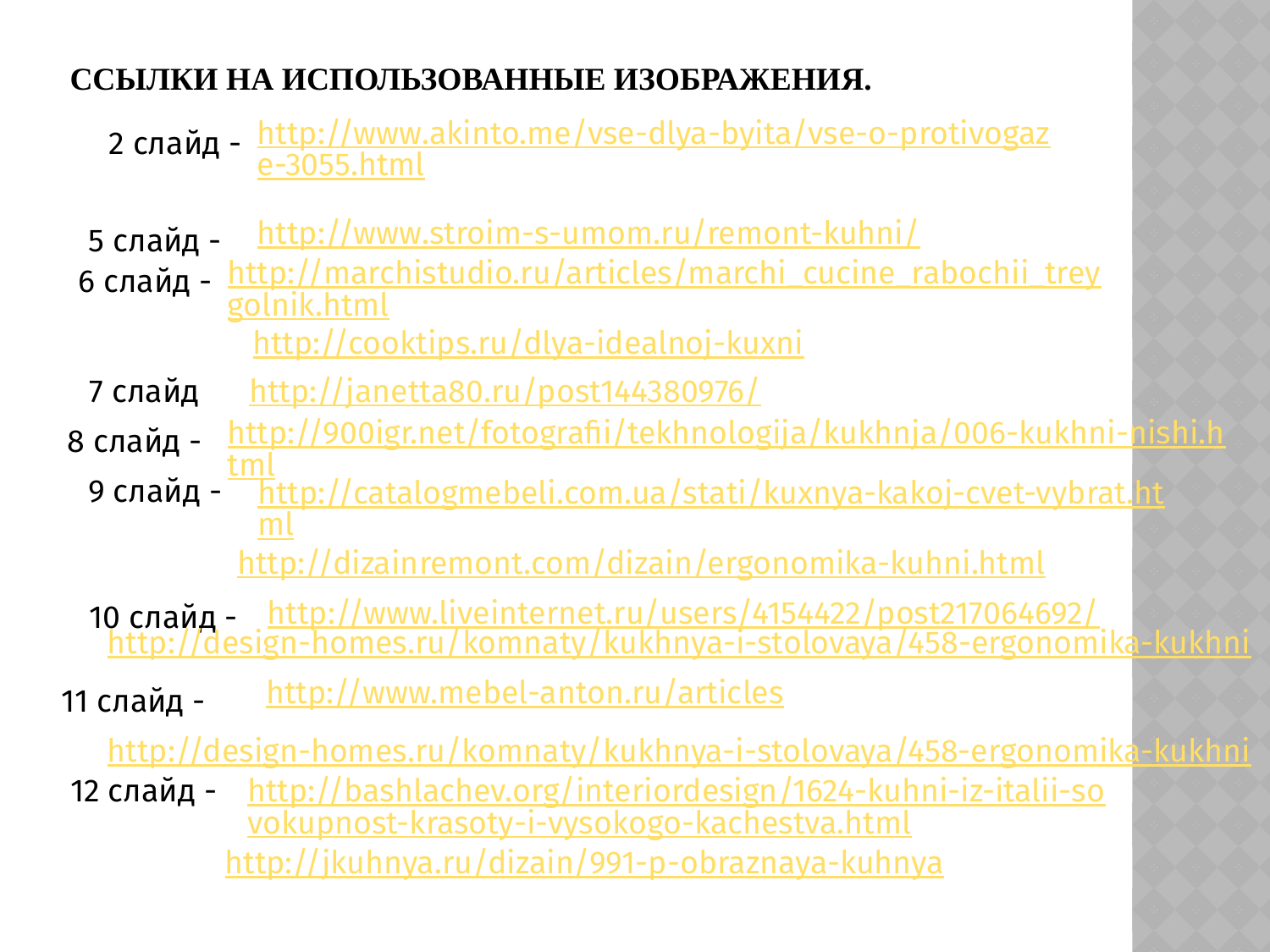

# Ссылки на использованные изображения.
http://www.akinto.me/vse-dlya-byita/vse-o-protivogaze-3055.html

2 слайд -

5 слайд -
http://www.stroim-s-umom.ru/remont-kuhni/

6 слайд -
http://marchistudio.ru/articles/marchi_cucine_rabochii_treygolnik.html

http://cooktips.ru/dlya-idealnoj-kuxni

7 слайд

http://janetta80.ru/post144380976/

8 слайд -
http://900igr.net/fotografii/tekhnologija/kukhnja/006-kukhni-nishi.html

9 слайд -
http://catalogmebeli.com.ua/stati/kuxnya-kakoj-cvet-vybrat.html

10 слайд -
http://dizainremont.com/dizain/ergonomika-kuhni.html

http://www.liveinternet.ru/users/4154422/post217064692/

http://design-homes.ru/komnaty/kukhnya-i-stolovaya/458-ergonomika-kukhni

11 слайд -
http://www.mebel-anton.ru/articles

http://design-homes.ru/komnaty/kukhnya-i-stolovaya/458-ergonomika-kukhni

12 слайд -

http://bashlachev.org/interiordesign/1624-kuhni-iz-italii-sovokupnost-krasoty-i-vysokogo-kachestva.html

http://jkuhnya.ru/dizain/991-p-obraznaya-kuhnya